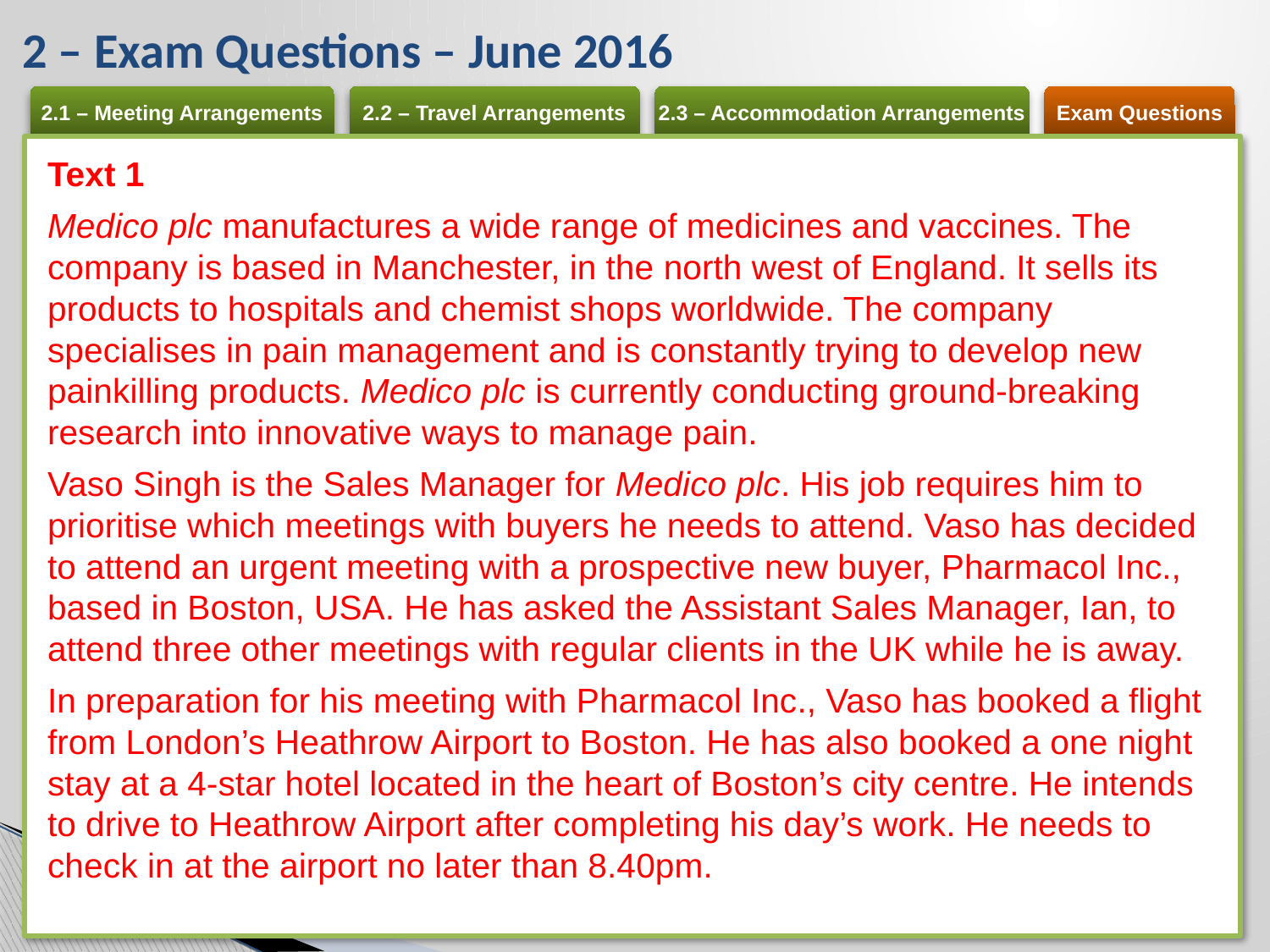

# 2 – Exam Questions – June 2016
Text 1
Medico plc manufactures a wide range of medicines and vaccines. The company is based in Manchester, in the north west of England. It sells its products to hospitals and chemist shops worldwide. The company specialises in pain management and is constantly trying to develop new painkilling products. Medico plc is currently conducting ground-breaking research into innovative ways to manage pain.
Vaso Singh is the Sales Manager for Medico plc. His job requires him to prioritise which meetings with buyers he needs to attend. Vaso has decided to attend an urgent meeting with a prospective new buyer, Pharmacol Inc., based in Boston, USA. He has asked the Assistant Sales Manager, Ian, to attend three other meetings with regular clients in the UK while he is away.
In preparation for his meeting with Pharmacol Inc., Vaso has booked a flight from London’s Heathrow Airport to Boston. He has also booked a one night stay at a 4-star hotel located in the heart of Boston’s city centre. He intends to drive to Heathrow Airport after completing his day’s work. He needs to check in at the airport no later than 8.40pm.